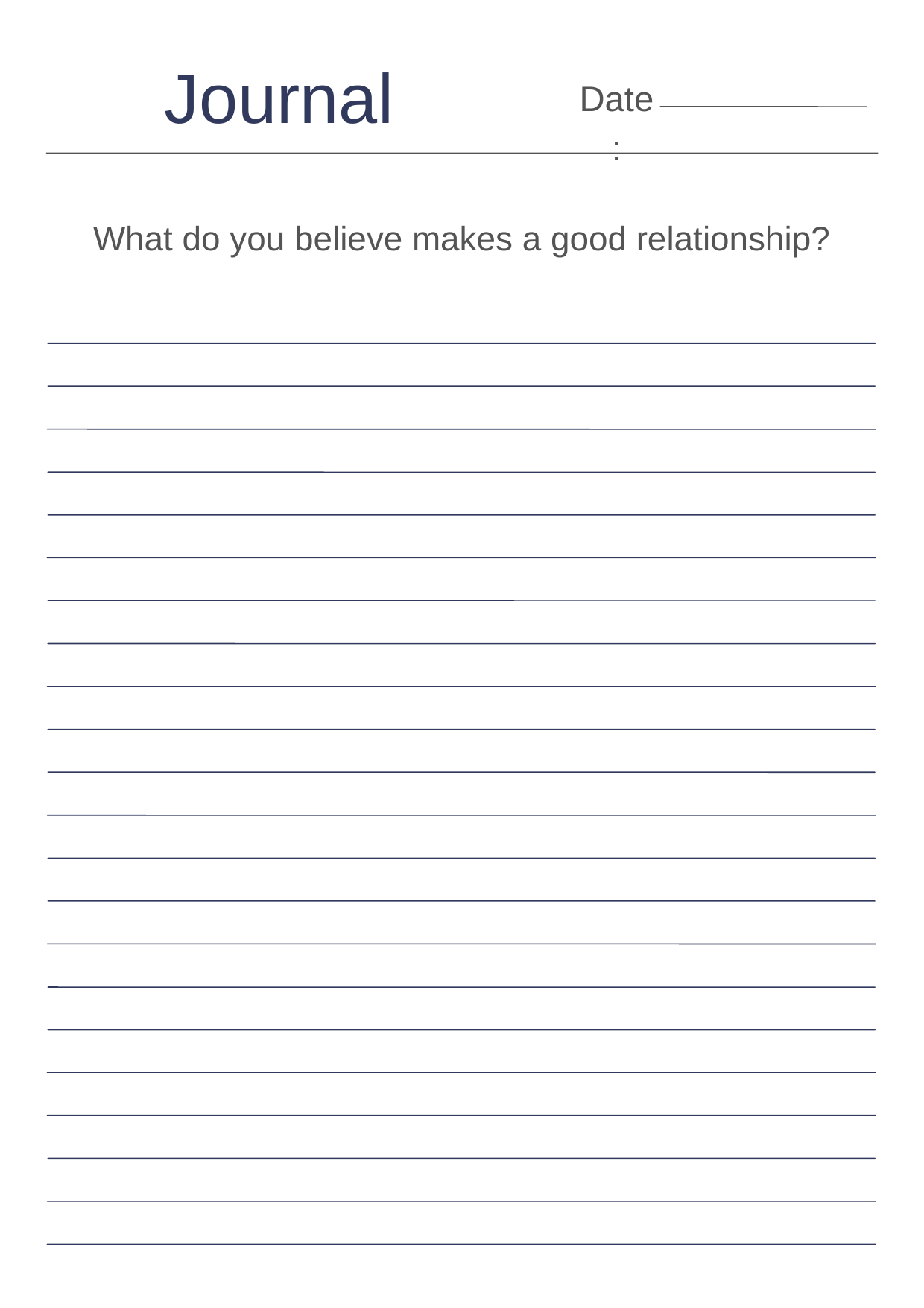

Journal
Date:

What do you believe makes a good relationship?